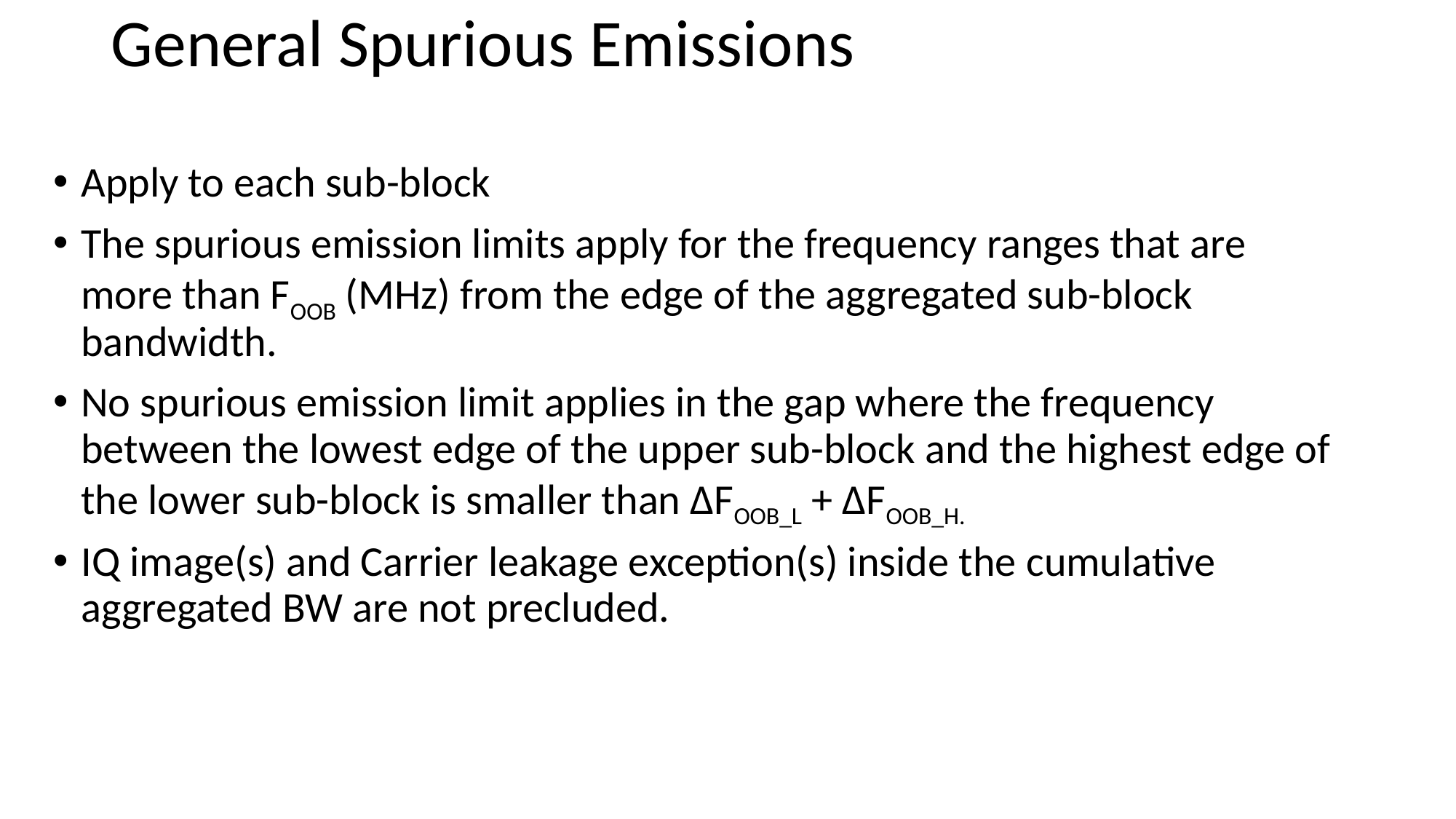

# General Spurious Emissions

Apply to each sub-block
The spurious emission limits apply for the frequency ranges that are more than FOOB (MHz) from the edge of the aggregated sub-block bandwidth.
No spurious emission limit applies in the gap where the frequency between the lowest edge of the upper sub-block and the highest edge of the lower sub-block is smaller than ∆FOOB_L + ∆FOOB_H.
IQ image(s) and Carrier leakage exception(s) inside the cumulative aggregated BW are not precluded.